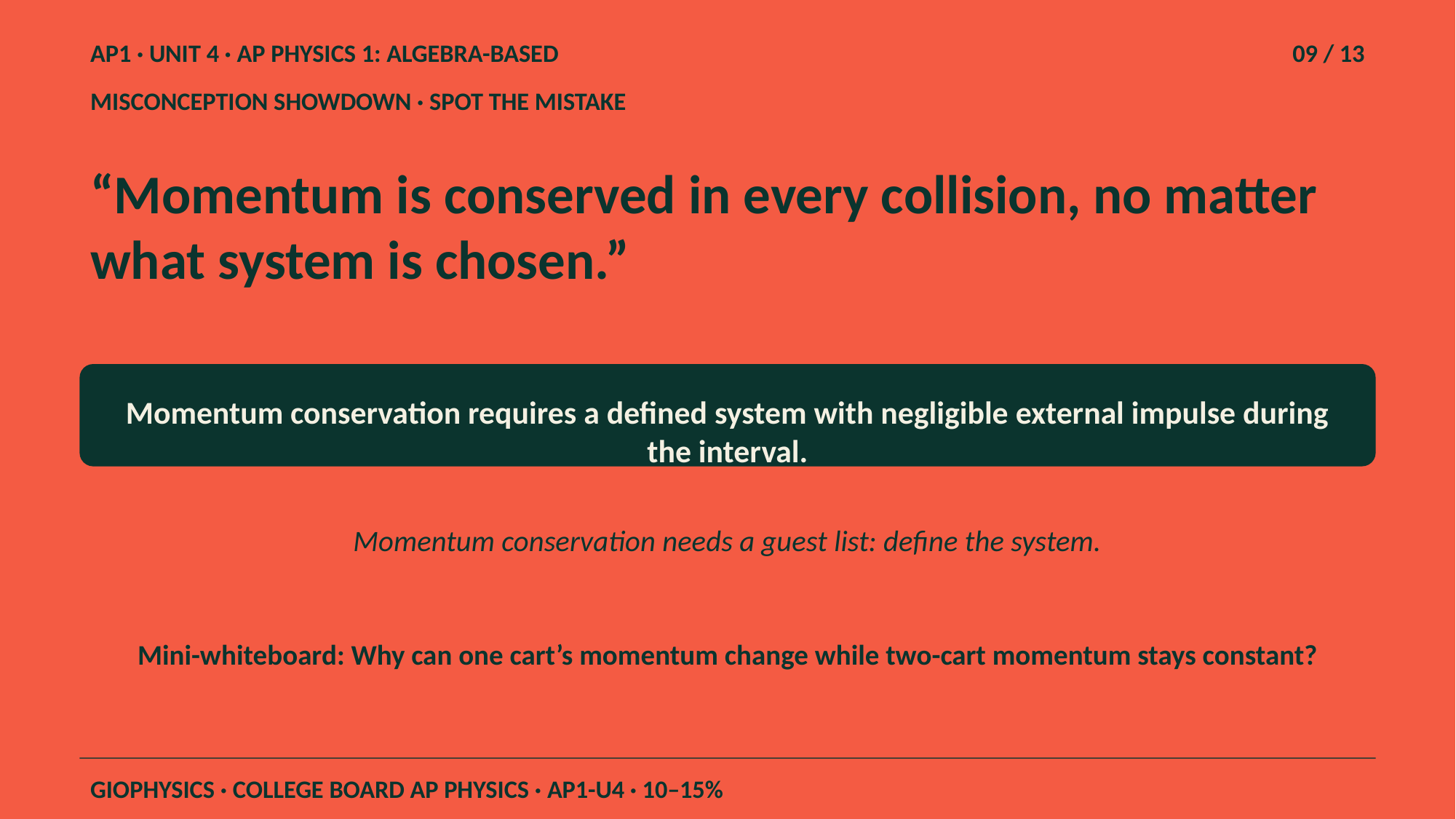

AP1 · UNIT 4 · AP PHYSICS 1: ALGEBRA-BASED
09 / 13
MISCONCEPTION SHOWDOWN · SPOT THE MISTAKE
“Momentum is conserved in every collision, no matter what system is chosen.”

Momentum conservation requires a defined system with negligible external impulse during the interval.
Momentum conservation needs a guest list: define the system.
Mini-whiteboard: Why can one cart’s momentum change while two-cart momentum stays constant?

GIOPHYSICS · COLLEGE BOARD AP PHYSICS · AP1-U4 · 10–15%